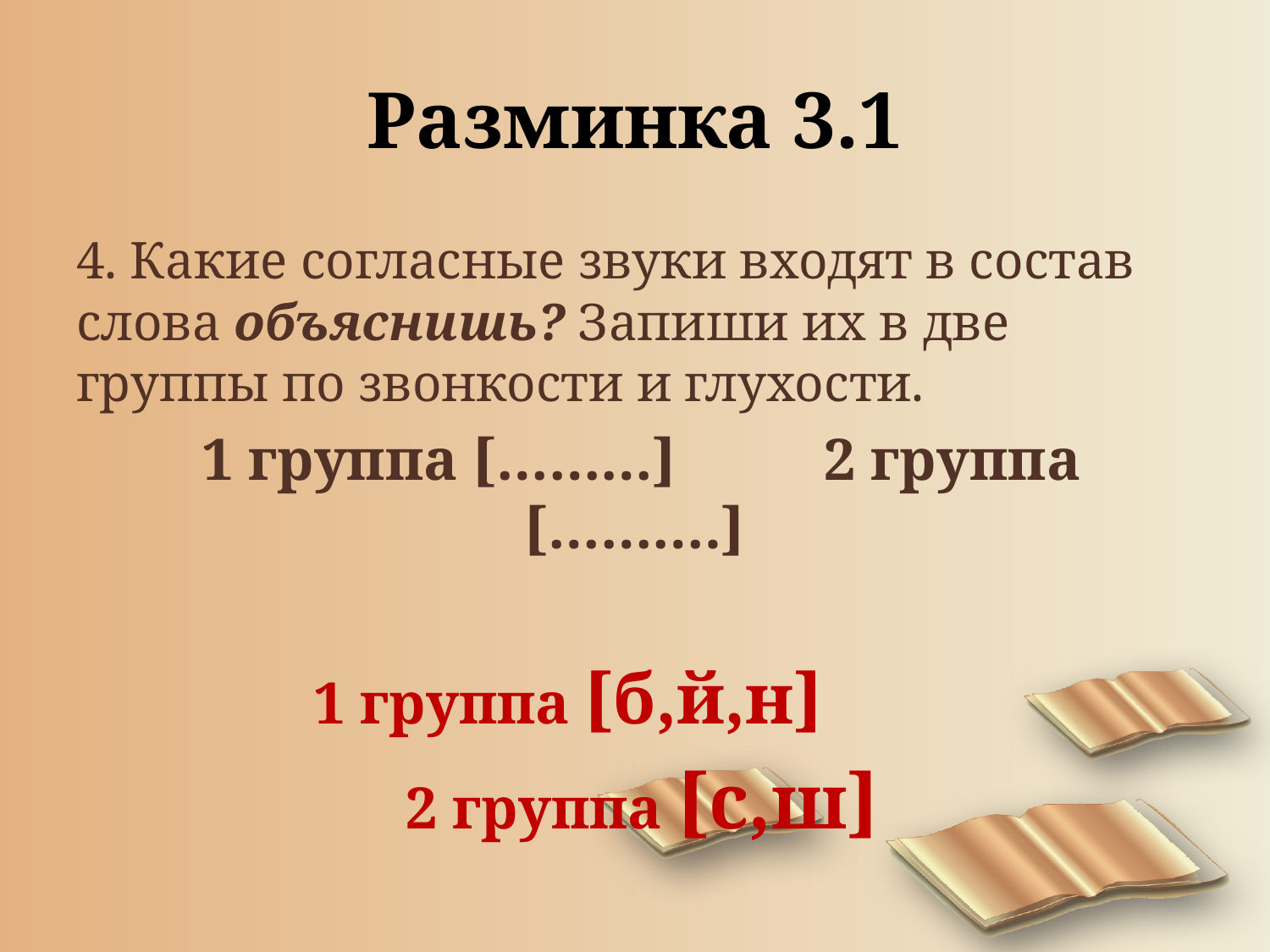

# Разминка 3.1
4. Какие согласные звуки входят в состав слова объяснишь? Запиши их в две группы по звонкости и глухости.
 1 группа [………]          2 группа [……….]

 1 группа [б,й,н]
 2 группа [с,ш]